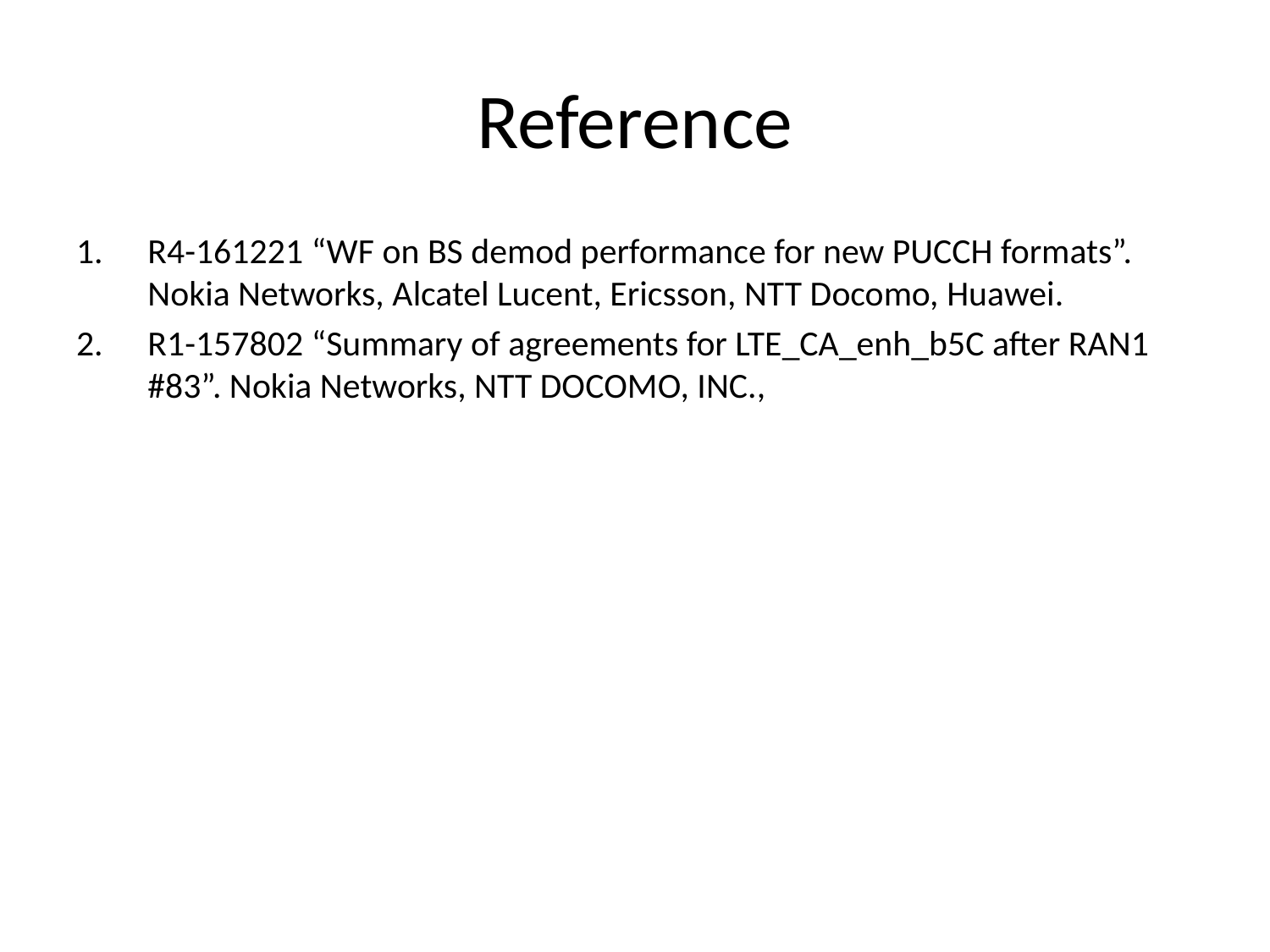

# Reference
R4-161221 “WF on BS demod performance for new PUCCH formats”. Nokia Networks, Alcatel Lucent, Ericsson, NTT Docomo, Huawei.
R1-157802 “Summary of agreements for LTE_CA_enh_b5C after RAN1 #83”. Nokia Networks, NTT DOCOMO, INC.,